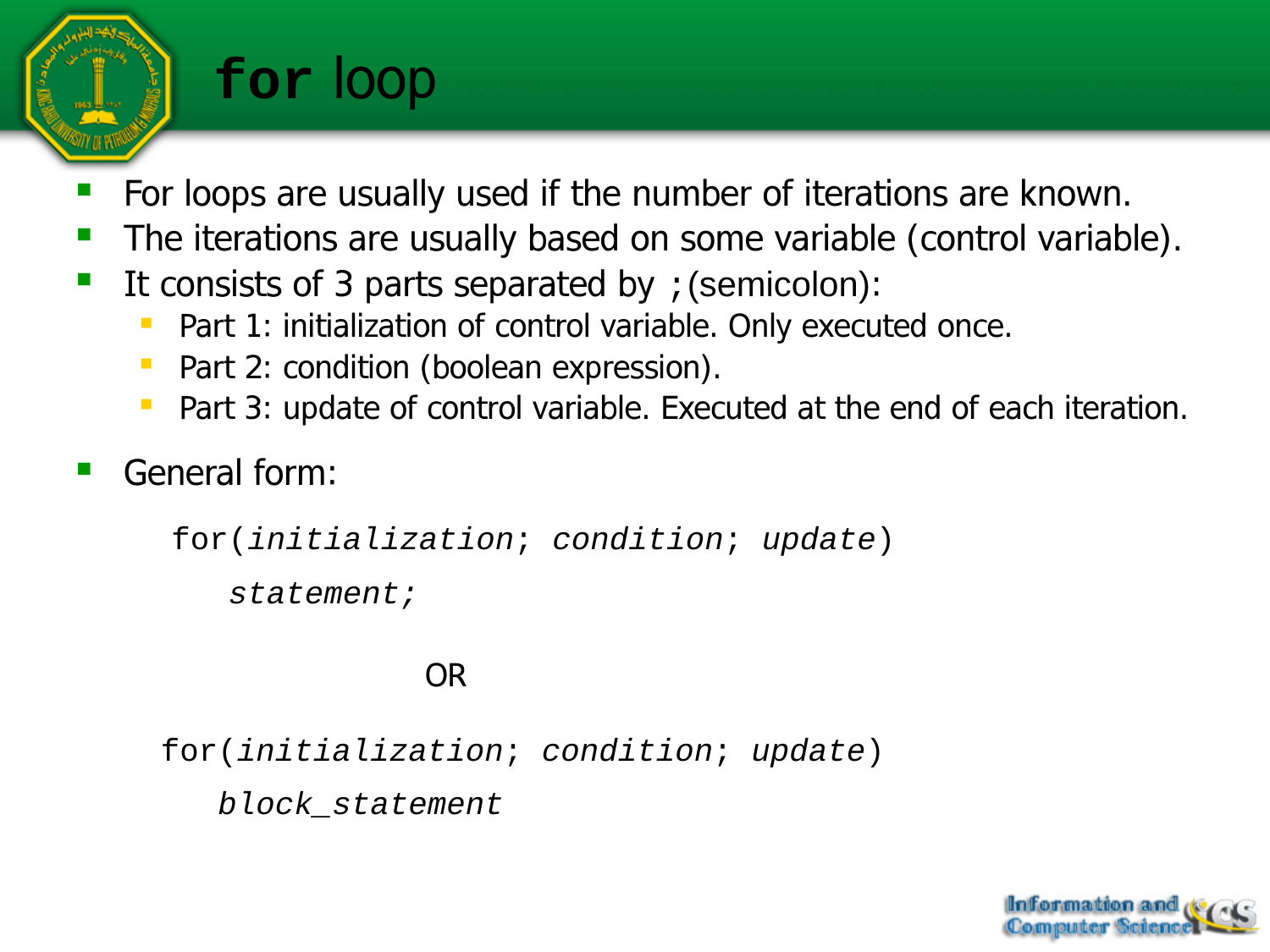

# for loop
For loops are usually used if the number of iterations are known.
The iterations are usually based on some variable (control variable).
It consists of 3 parts separated by ;(semicolon):
Part 1: initialization of control variable. Only executed once.
Part 2: condition (boolean expression).
Part 3: update of control variable. Executed at the end of each iteration.

General form:
for(initialization; condition; update)
   statement;
OR
for(initialization; condition; update)
   block_statement